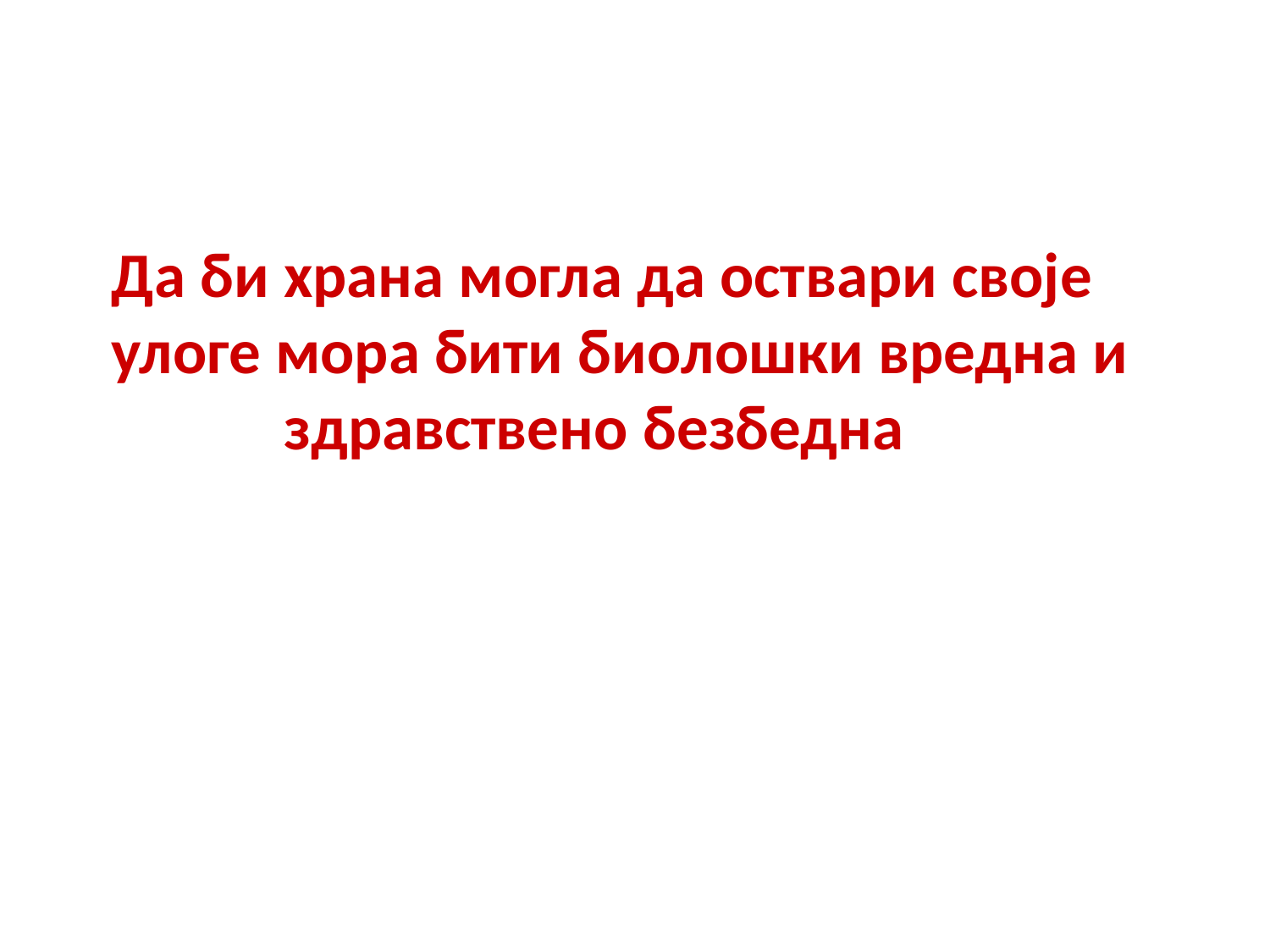

Да би храна могла да оствари своје улоге мора бити биолошки вредна и
            здравствено безбедна